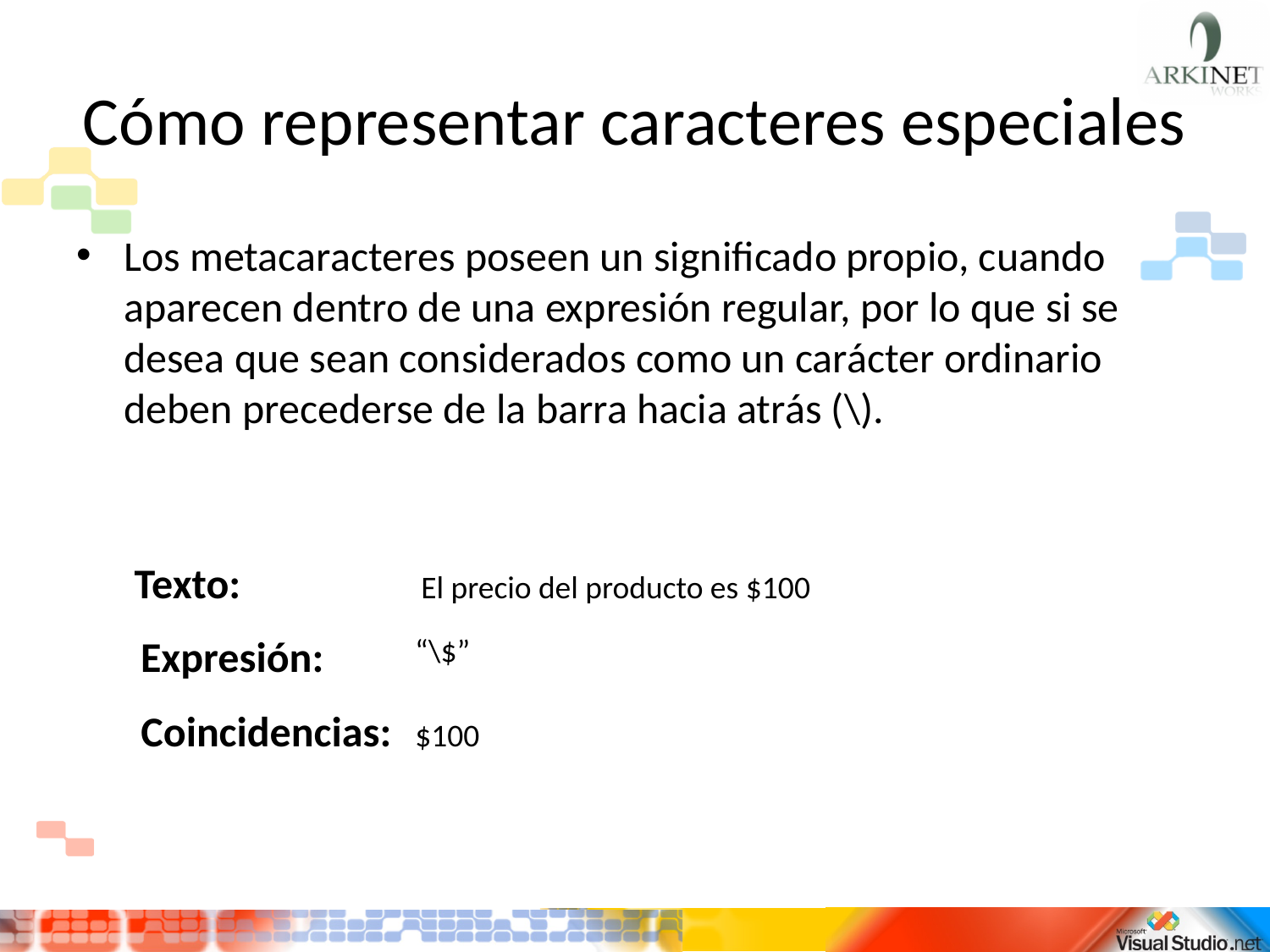

# Cómo representar caracteres especiales
Los metacaracteres poseen un significado propio, cuando aparecen dentro de una expresión regular, por lo que si se desea que sean considerados como un carácter ordinario deben precederse de la barra hacia atrás (\).
Texto:
El precio del producto es $100
Expresión:
“\$”
Coincidencias:
$100